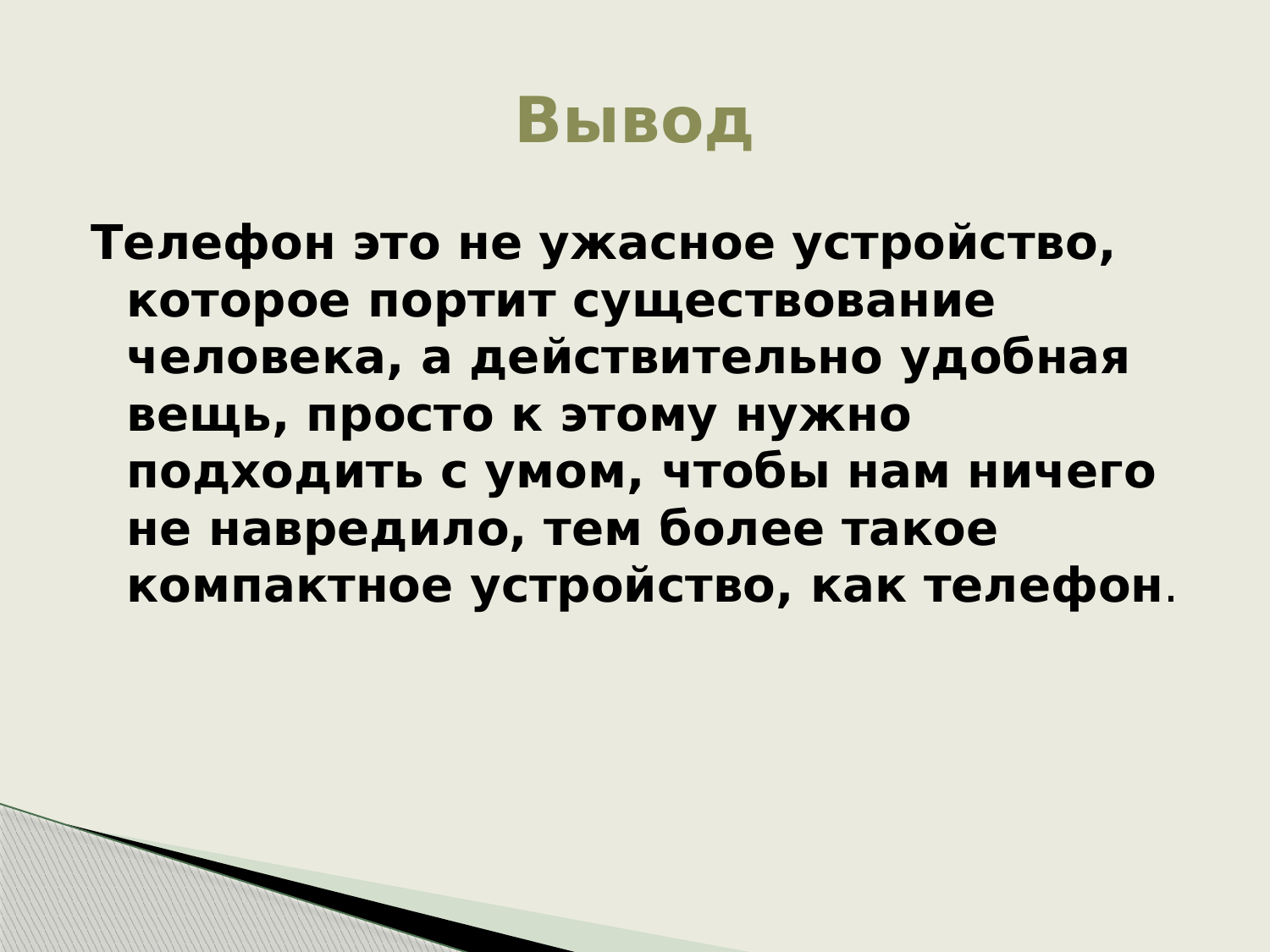

# Вывод
Телефон это не ужасное устройство, которое портит существование человека, а действительно удобная вещь, просто к этому нужно подходить с умом, чтобы нам ничего не навредило, тем более такое компактное устройство, как телефон.